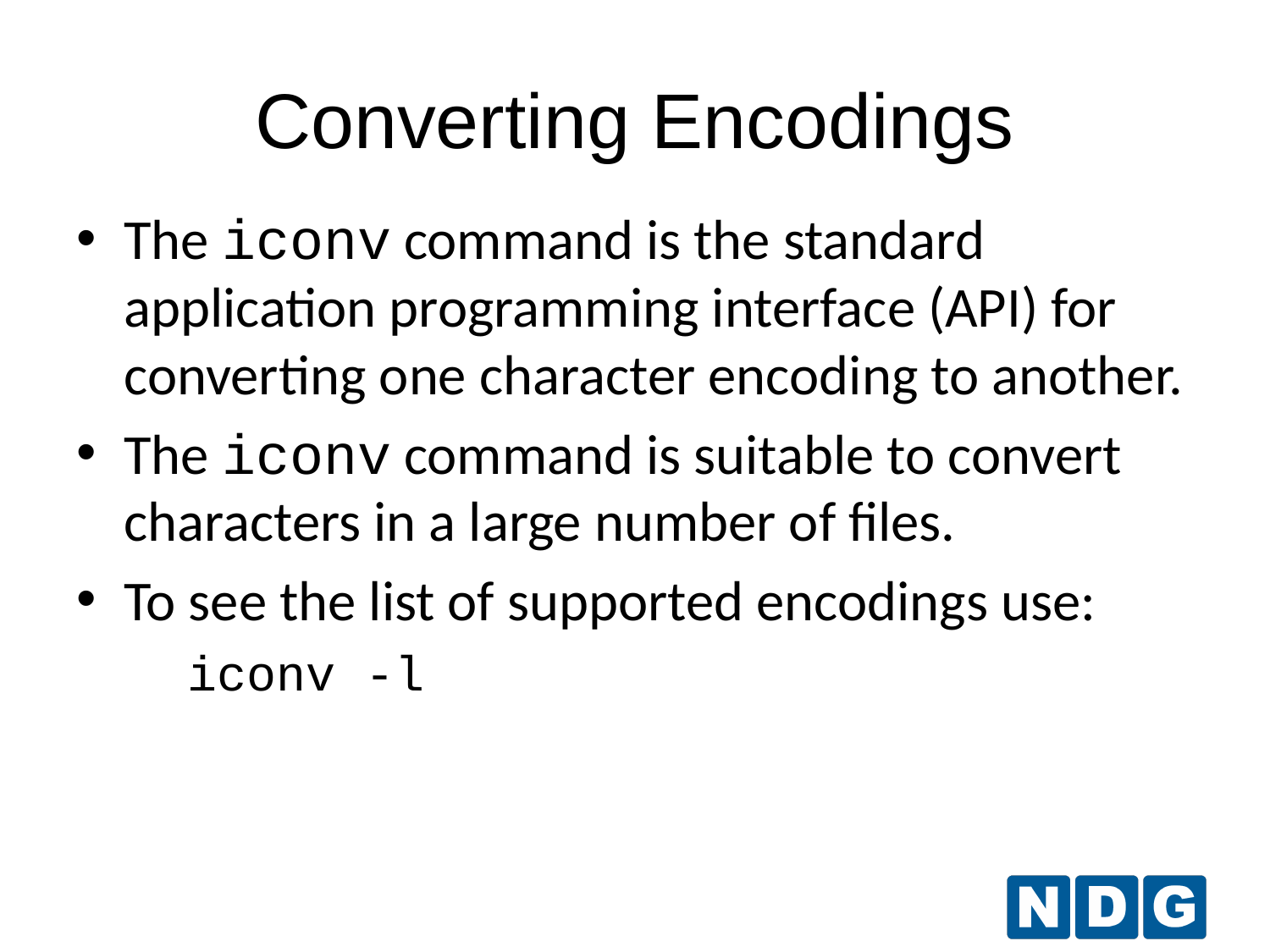

Converting Encodings
The iconv command is the standard application programming interface (API) for converting one character encoding to another.
The iconv command is suitable to convert characters in a large number of files.
To see the list of supported encodings use:
iconv -l